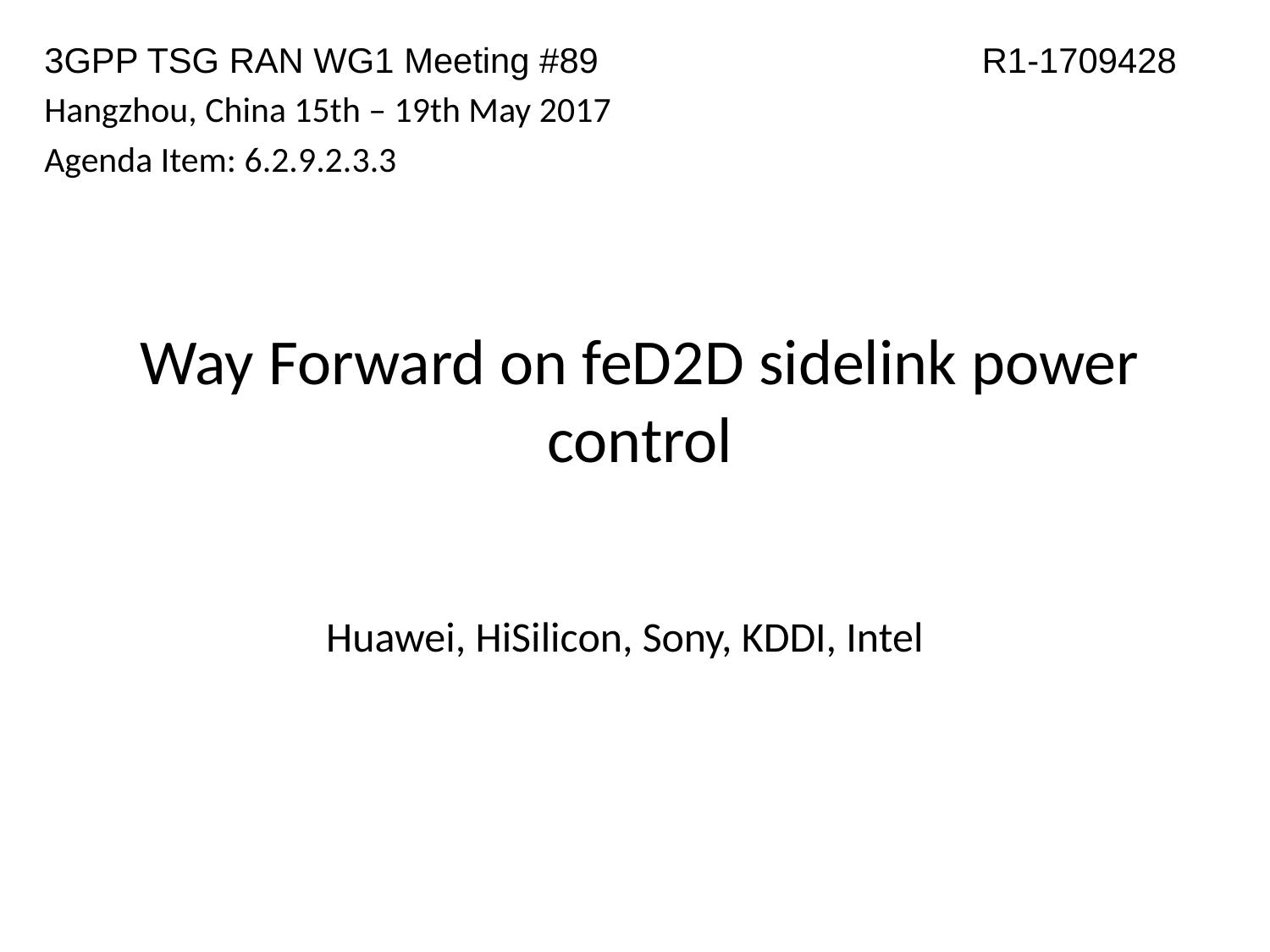

3GPP TSG RAN WG1 Meeting #89            		     R1-1709428
Hangzhou, China 15th – 19th May 2017
Agenda Item: 6.2.9.2.3.3
# Way Forward on feD2D sidelink power control
Huawei, HiSilicon, Sony, KDDI, Intel